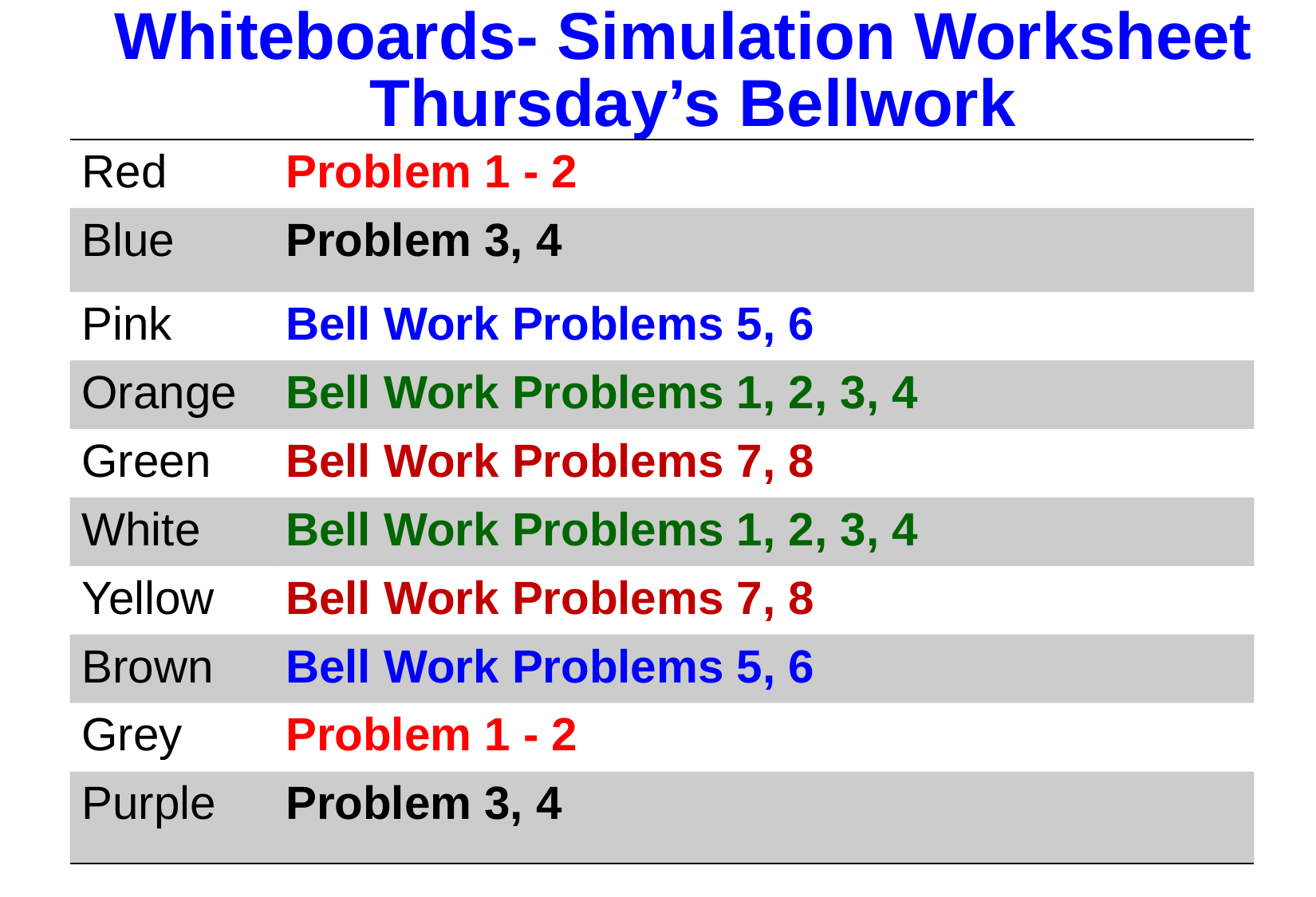

# Whiteboards- Simulation Worksheet Thursday’s Bellwork
| Red | Problem 1 - 2 |
| --- | --- |
| Blue | Problem 3, 4 |
| Pink | Bell Work Problems 5, 6 |
| Orange | Bell Work Problems 1, 2, 3, 4 |
| Green | Bell Work Problems 7, 8 |
| White | Bell Work Problems 1, 2, 3, 4 |
| Yellow | Bell Work Problems 7, 8 |
| Brown | Bell Work Problems 5, 6 |
| Grey | Problem 1 - 2 |
| Purple | Problem 3, 4 |